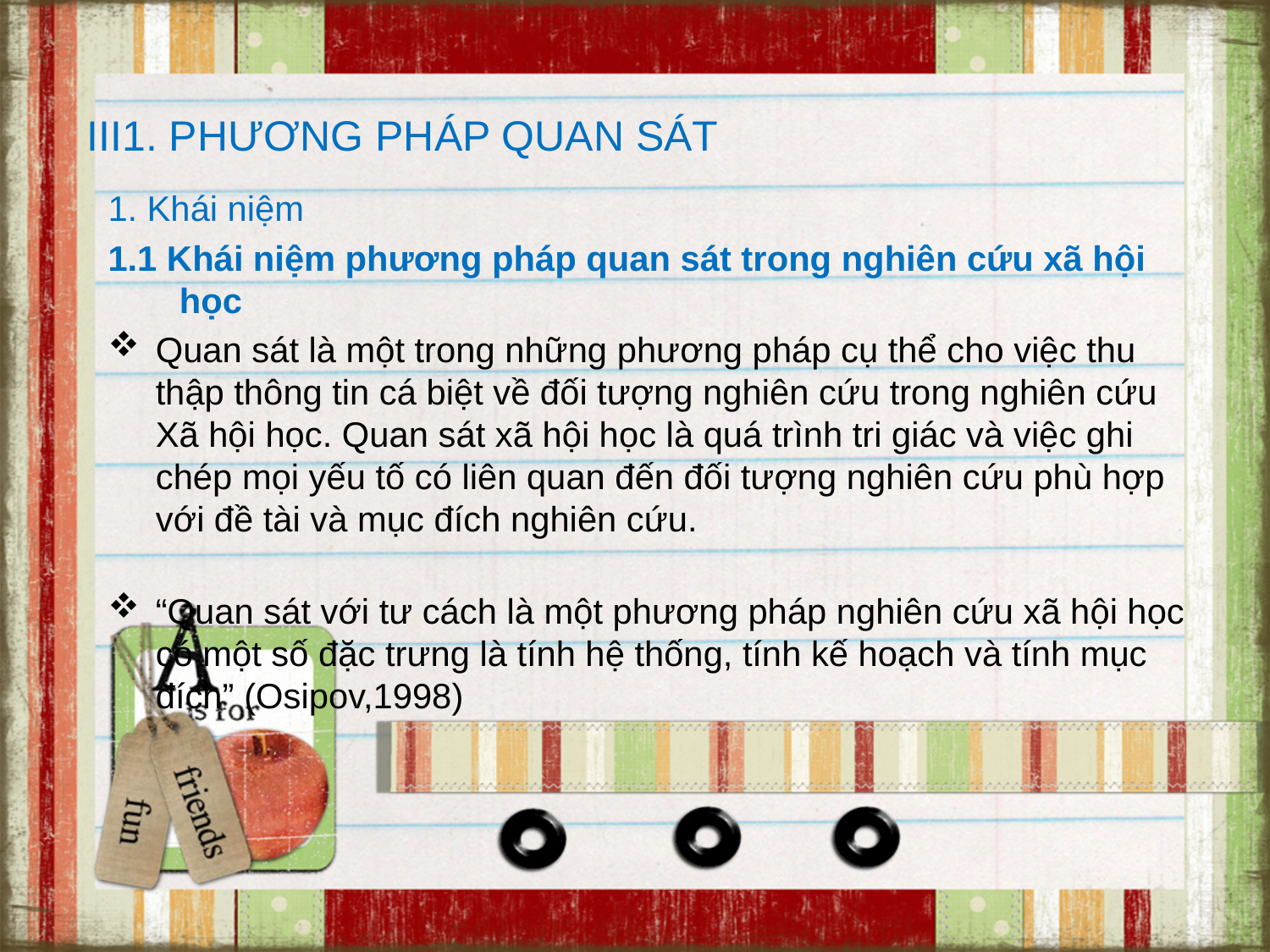

# III1. PHƯƠNG PHÁP QUAN SÁT
1. Khái niệm
1.1 Khái niệm phương pháp quan sát trong nghiên cứu xã hội học
Quan sát là một trong những phương pháp cụ thể cho việc thu thập thông tin cá biệt về đối tượng nghiên cứu trong nghiên cứu Xã hội học. Quan sát xã hội học là quá trình tri giác và việc ghi chép mọi yếu tố có liên quan đến đối tượng nghiên cứu phù hợp với đề tài và mục đích nghiên cứu.
“Quan sát với tư cách là một phương pháp nghiên cứu xã hội học có một số đặc trưng là tính hệ thống, tính kế hoạch và tính mục đích” (Osipov,1998)